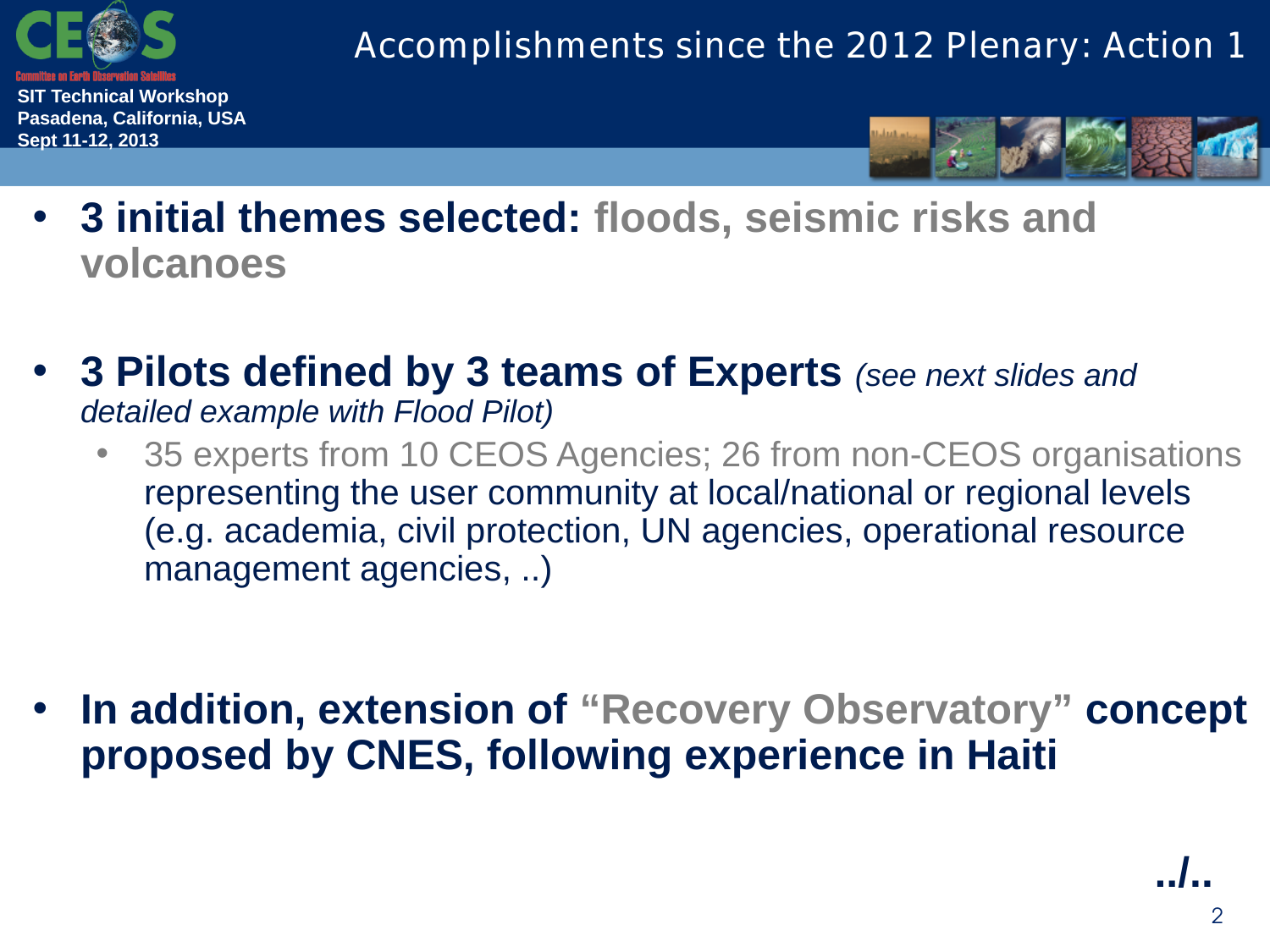

Accomplishments since the 2012 Plenary: Action 1
3 initial themes selected: floods, seismic risks and volcanoes

3 Pilots defined by 3 teams of Experts (see next slides and detailed example with Flood Pilot)
35 experts from 10 CEOS Agencies; 26 from non-CEOS organisations representing the user community at local/national or regional levels (e.g. academia, civil protection, UN agencies, operational resource management agencies, ..)

In addition, extension of “Recovery Observatory” concept proposed by CNES, following experience in Haiti

      ../..

2